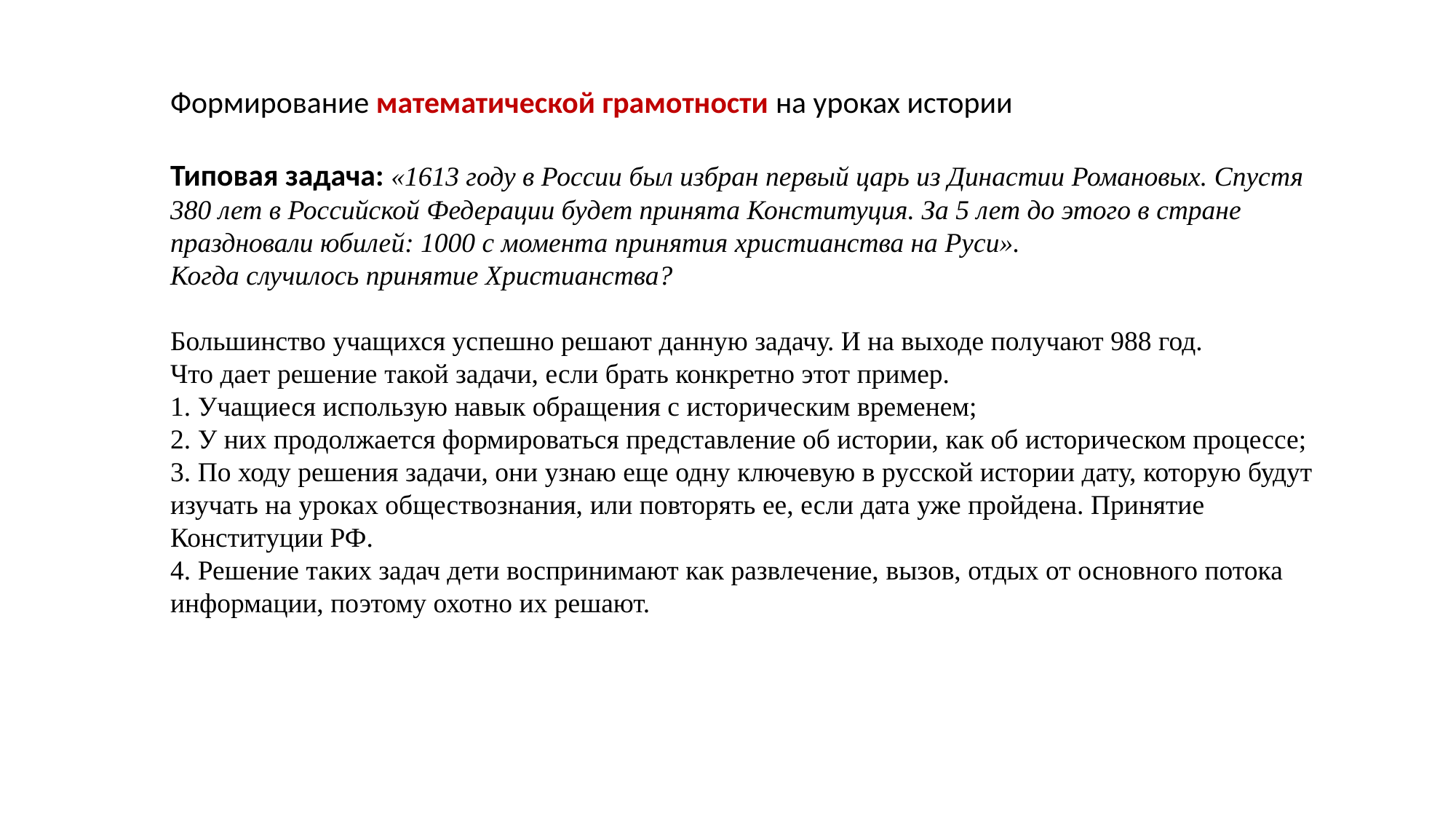

Формирование математической грамотности на уроках истории

Типовая задача: «1613 году в России был избран первый царь из Династии Романовых. Спустя 380 лет в Российской Федерации будет принята Конституция. За 5 лет до этого в стране праздновали юбилей: 1000 с момента принятия христианства на Руси».
Когда случилось принятие Христианства?

Большинство учащихся успешно решают данную задачу. И на выходе получают 988 год.
Что дает решение такой задачи, если брать конкретно этот пример.
1. Учащиеся использую навык обращения с историческим временем;
2. У них продолжается формироваться представление об истории, как об историческом процессе;
3. По ходу решения задачи, они узнаю еще одну ключевую в русской истории дату, которую будут изучать на уроках обществознания, или повторять ее, если дата уже пройдена. Принятие Конституции РФ.
4. Решение таких задач дети воспринимают как развлечение, вызов, отдых от основного потока информации, поэтому охотно их решают.